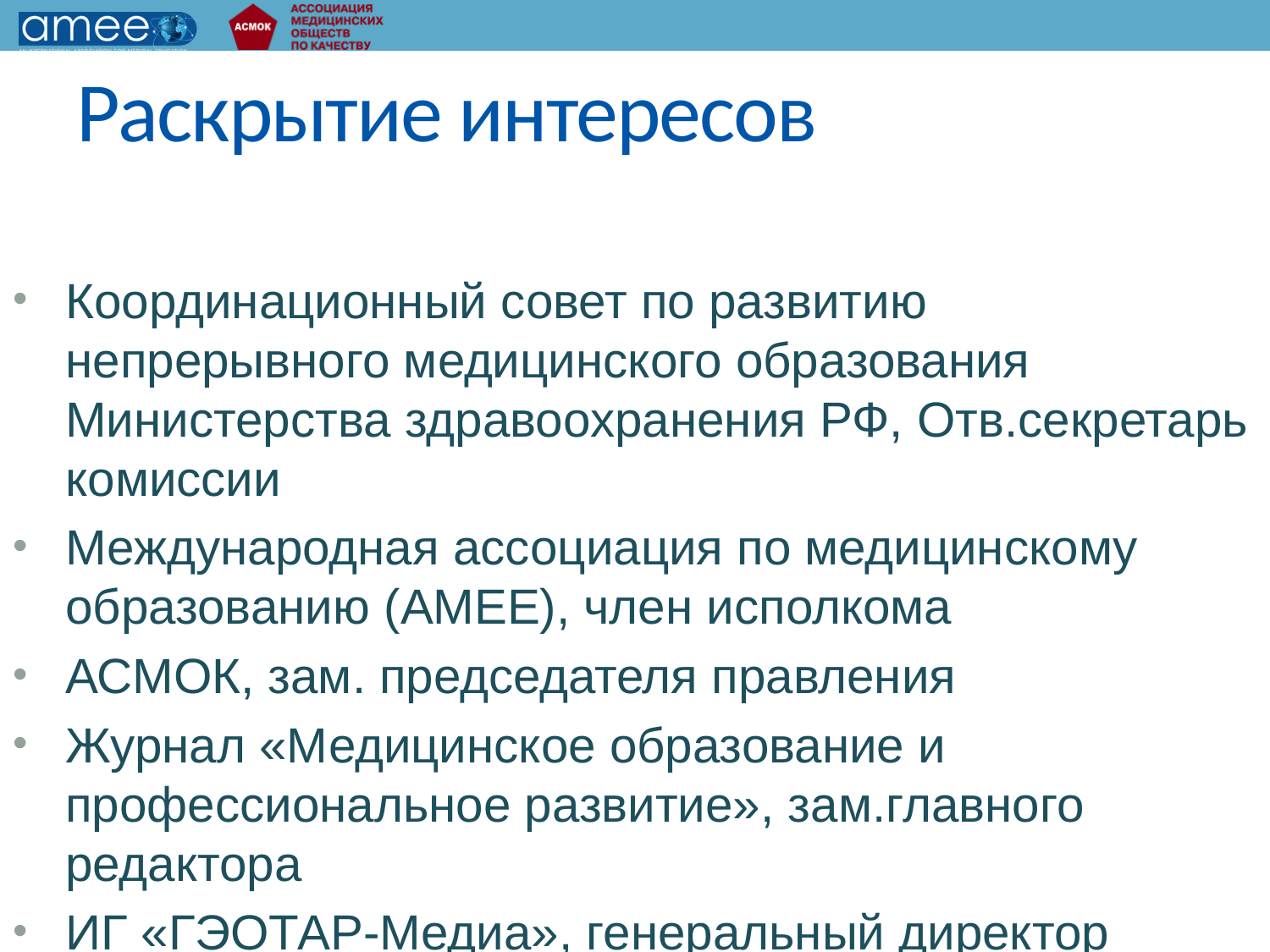

# Раскрытие интересов
Координационный совет по развитию непрерывного медицинского образования Министерства здравоохранения РФ, Отв.секретарь комиссии
Международная ассоциация по медицинскому образованию (AMEE), член исполкома
АСМОК, зам. председателя правления
Журнал «Медицинское образование и профессиональное развитие», зам.главного редактора
ИГ «ГЭОТАР-Медиа», генеральный директор